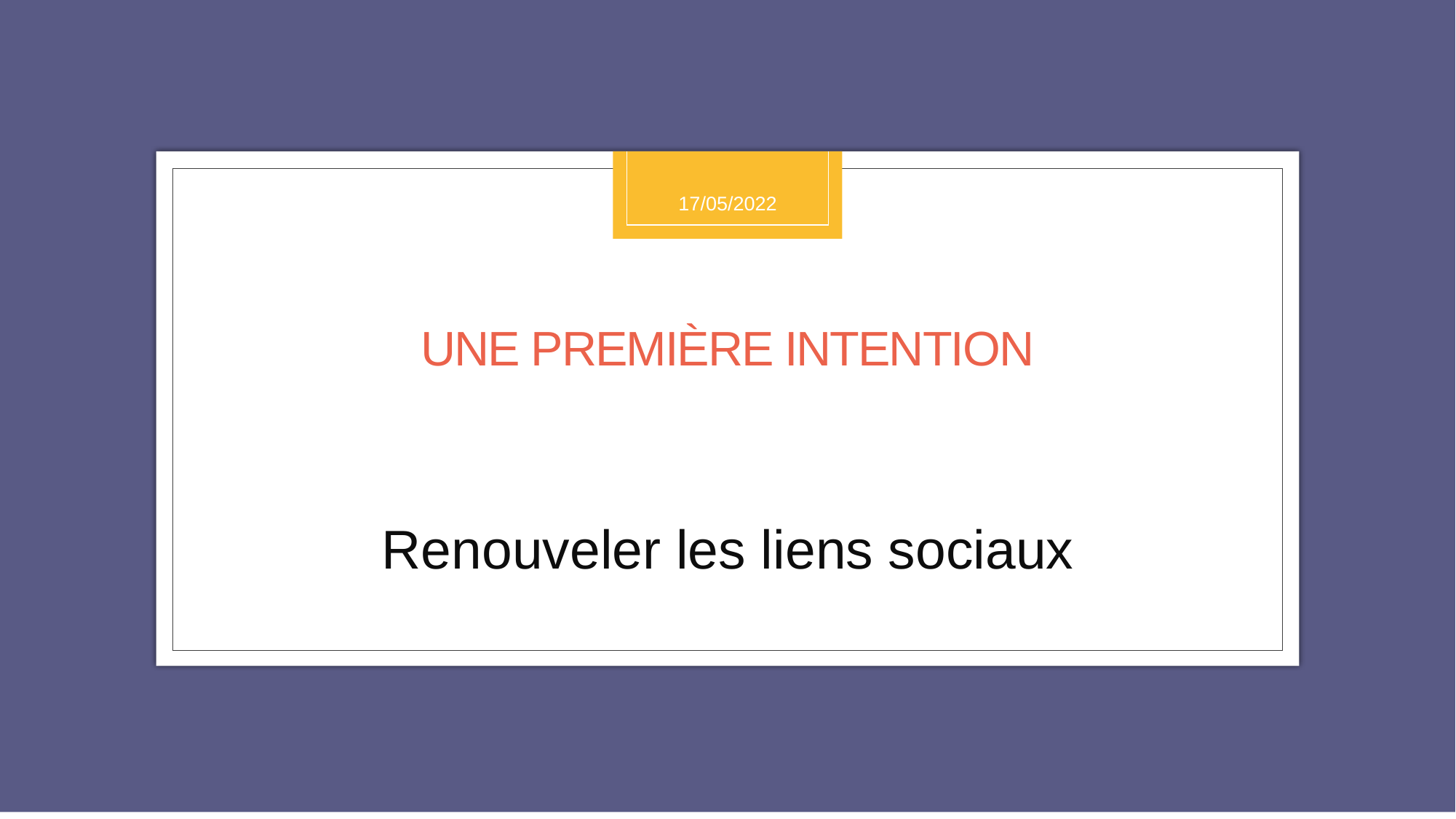

17/05/2022
# Une première intention
Renouveler les liens sociaux